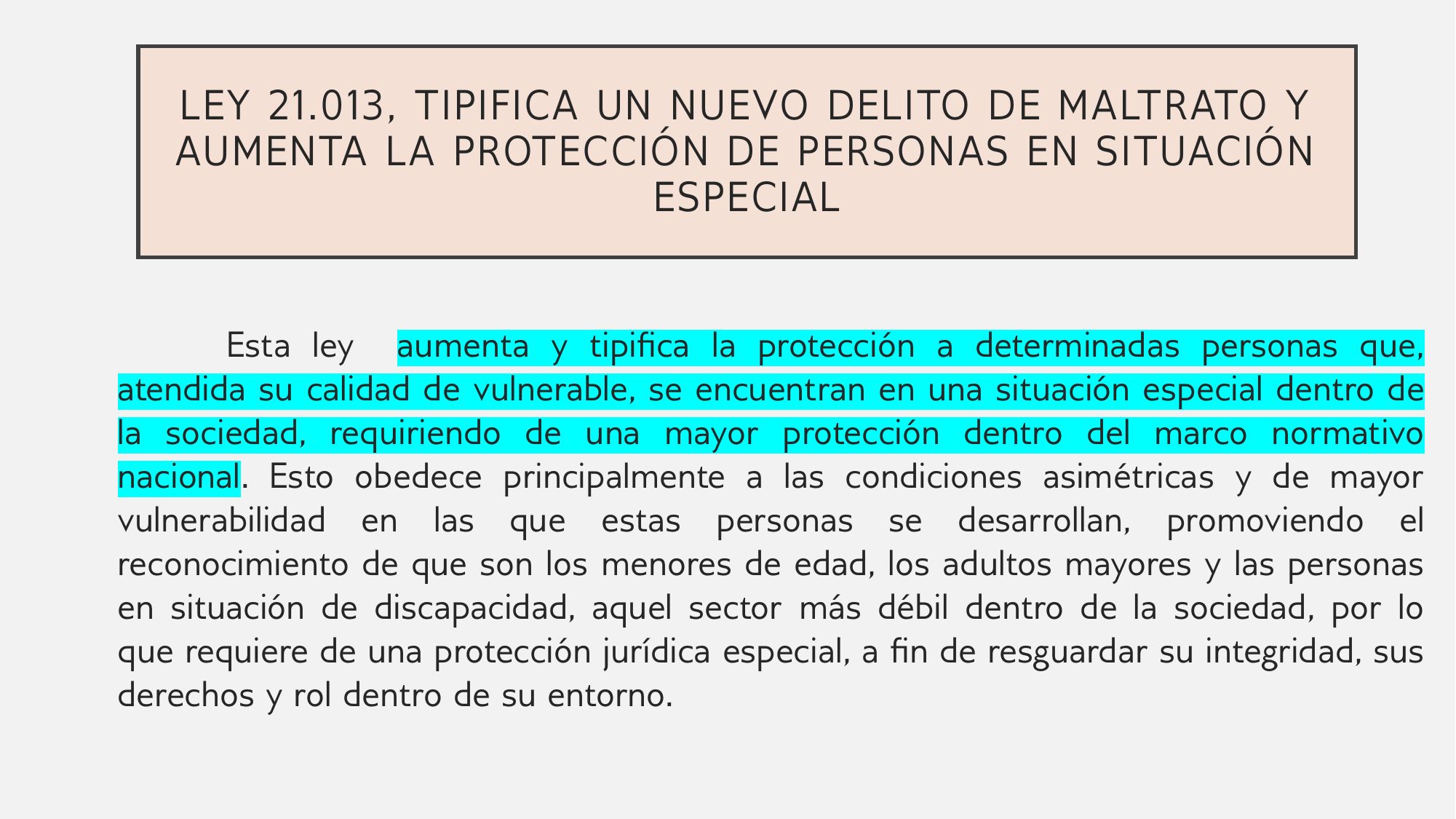

# LEY 21.013, TIPIFICA UN NUEVO DELITO DE MALTRATO Y AUMENTA LA PROTECCIÓN DE PERSONAS EN SITUACIÓN ESPECIAL
	Esta ley  aumenta y tipifica la protección a determinadas personas que, atendida su calidad de vulnerable, se encuentran en una situación especial dentro de la sociedad, requiriendo de una mayor protección dentro del marco normativo nacional. Esto obedece principalmente a las condiciones asimétricas y de mayor vulnerabilidad en las que estas personas se desarrollan, promoviendo el reconocimiento de que son los menores de edad, los adultos mayores y las personas en situación de discapacidad, aquel sector más débil dentro de la sociedad, por lo que requiere de una protección jurídica especial, a fin de resguardar su integridad, sus derechos y rol dentro de su entorno.